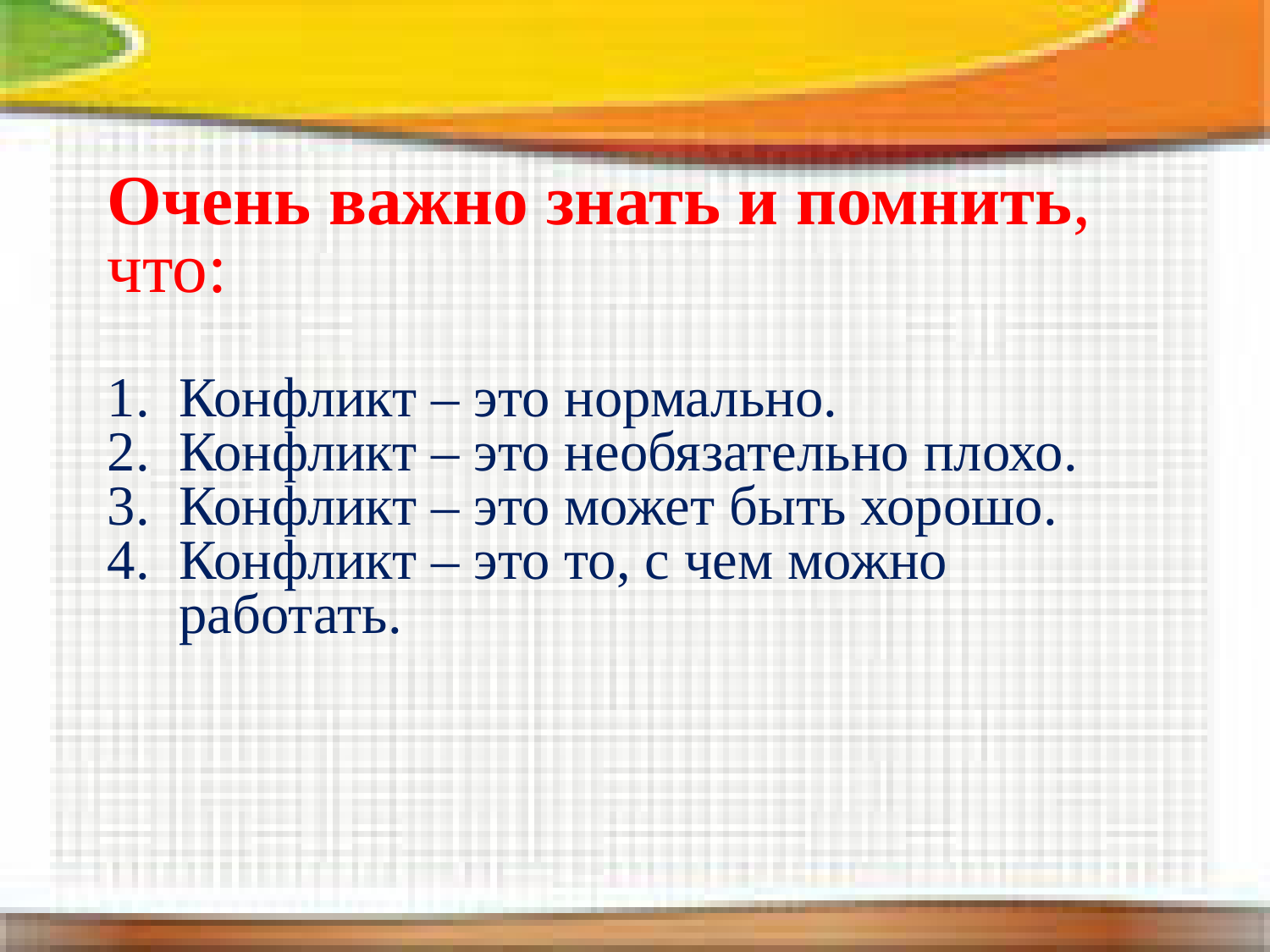

Очень важно знать и помнить, что:

Конфликт – это нормально.
Конфликт – это необязательно плохо.
Конфликт – это может быть хорошо.
Конфликт – это то, с чем можно работать.